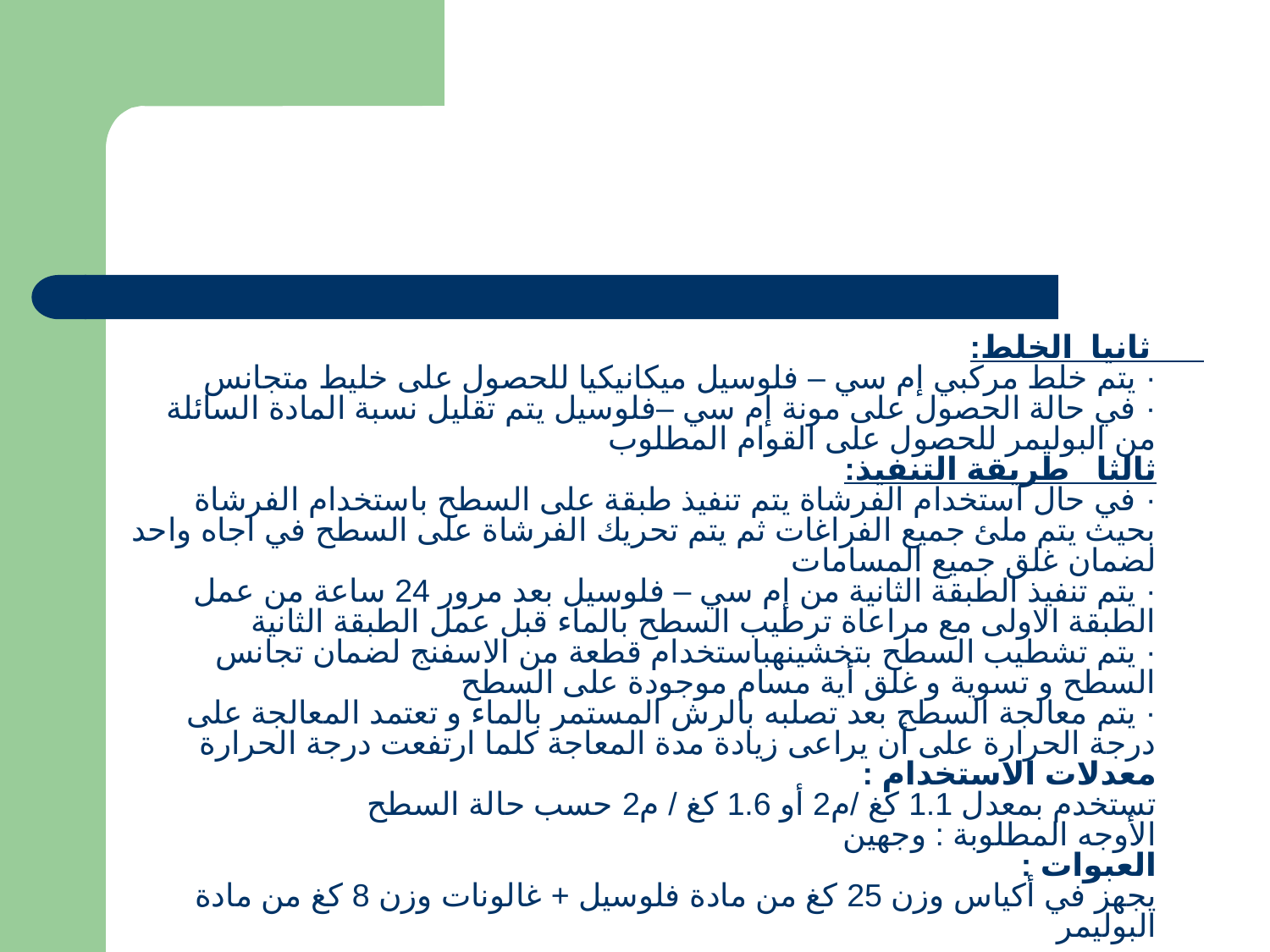

ثانيا_الخلط:
· يتم خلط مركبي إم سي – فلوسيل ميكانيكيا للحصول على خليط متجانس
· في حالة الحصول على مونة إم سي –فلوسيل يتم تقليل نسبة المادة السائلة من البوليمر للحصول على القوام المطلوب
ثالثا_ طريقة التنفيذ:
· في حال استخدام الفرشاة يتم تنفيذ طبقة على السطح باستخدام الفرشاة بحيث يتم ملئ جميع الفراغات ثم يتم تحريك الفرشاة على السطح في اجاه واحد لضمان غلق جميع المسامات
· يتم تنفيذ الطبقة الثانية من إم سي – فلوسيل بعد مرور 24 ساعة من عمل الطبقة الاولى مع مراعاة ترطيب السطح بالماء قبل عمل الطبقة الثانية
· يتم تشطيب السطح بتخشينهباستخدام قطعة من الاسفنج لضمان تجانس السطح و تسوية و غلق أية مسام موجودة على السطح
· يتم معالجة السطح بعد تصلبه بالرش المستمر بالماء و تعتمد المعالجة على درجة الحرارة على أن يراعى زيادة مدة المعاجة كلما ارتفعت درجة الحرارة
معدلات الاستخدام :
تستخدم بمعدل 1.1 كغ /م2 أو 1.6 كغ / م2 حسب حالة السطح
الأوجه المطلوبة : وجهين
العبوات :
يجهز في أكياس وزن 25 كغ من مادة فلوسيل + غالونات وزن 8 كغ من مادة البوليمر